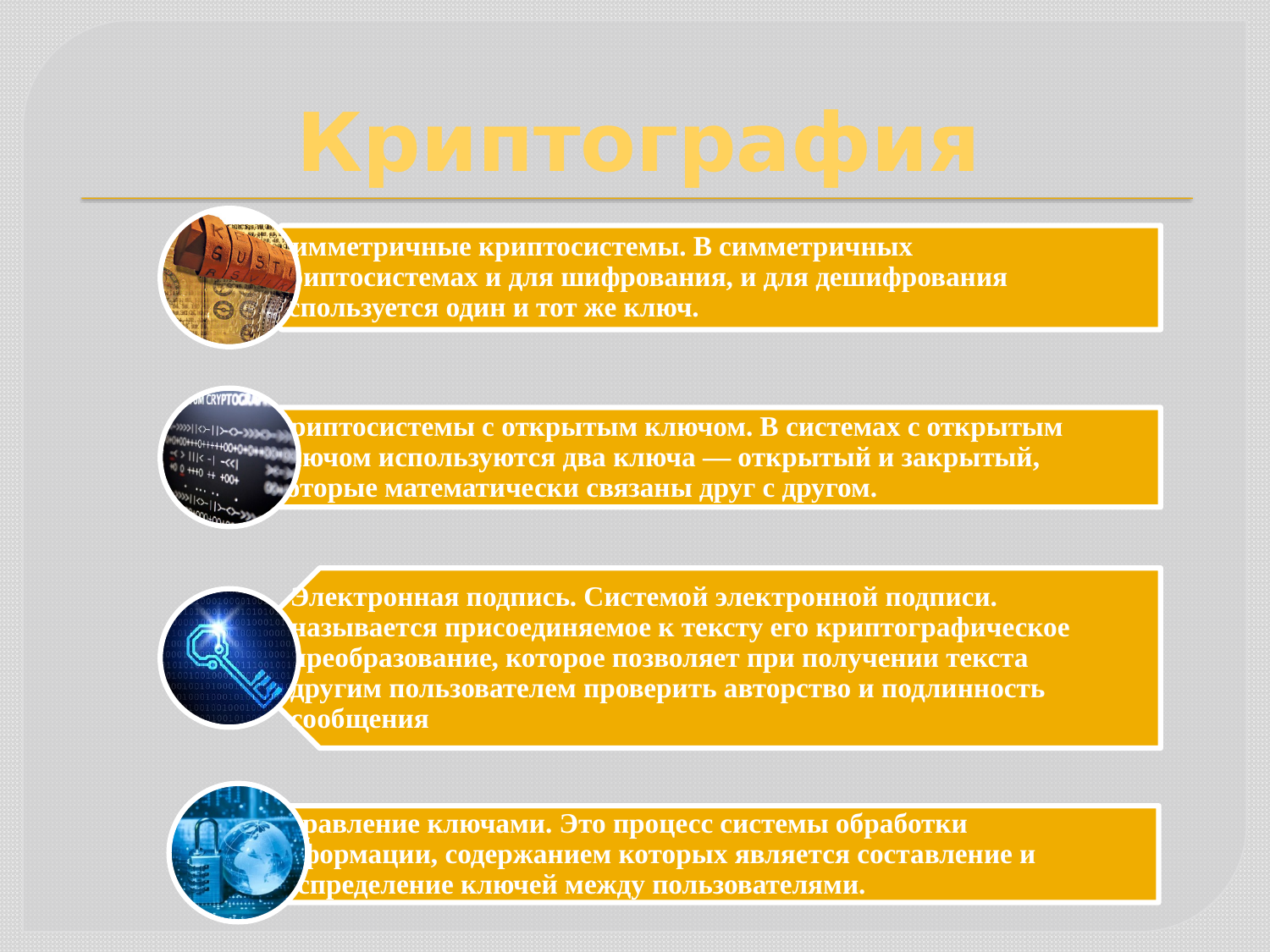

# Криптография
Симметричные криптосистемы. В симметричных криптосистемах и для шифрования, и для дешифрования используется один и тот же ключ.
Криптосистемы с открытым ключом. В системах с открытым ключом используются два ключа — открытый и закрытый, которые математически связаны друг с другом.
Электронная подпись. Системой электронной подписи. называется присоединяемое к тексту его криптографическое преобразование, которое позволяет при получении текста другим пользователем проверить авторство и подлинность сообщения
Управление ключами. Это процесс системы обработки информации, содержанием которых является составление и распределение ключей между пользователями.